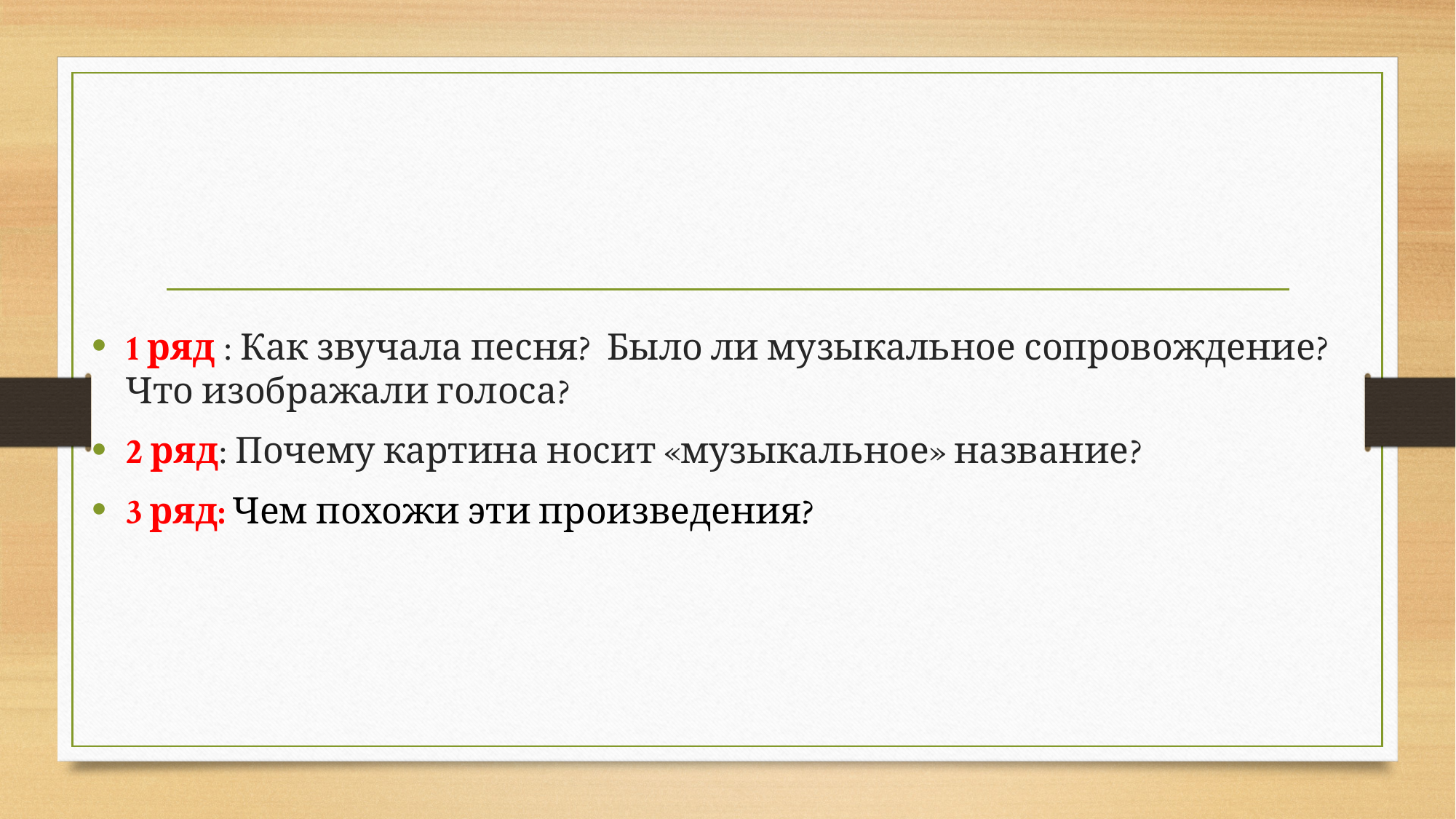

1 ряд : Как звучала песня?  Было ли музыкальное сопровождение? Что изображали голоса?
2 ряд: Почему картина носит «музыкальное» название?
3 ряд: Чем похожи эти произведения?